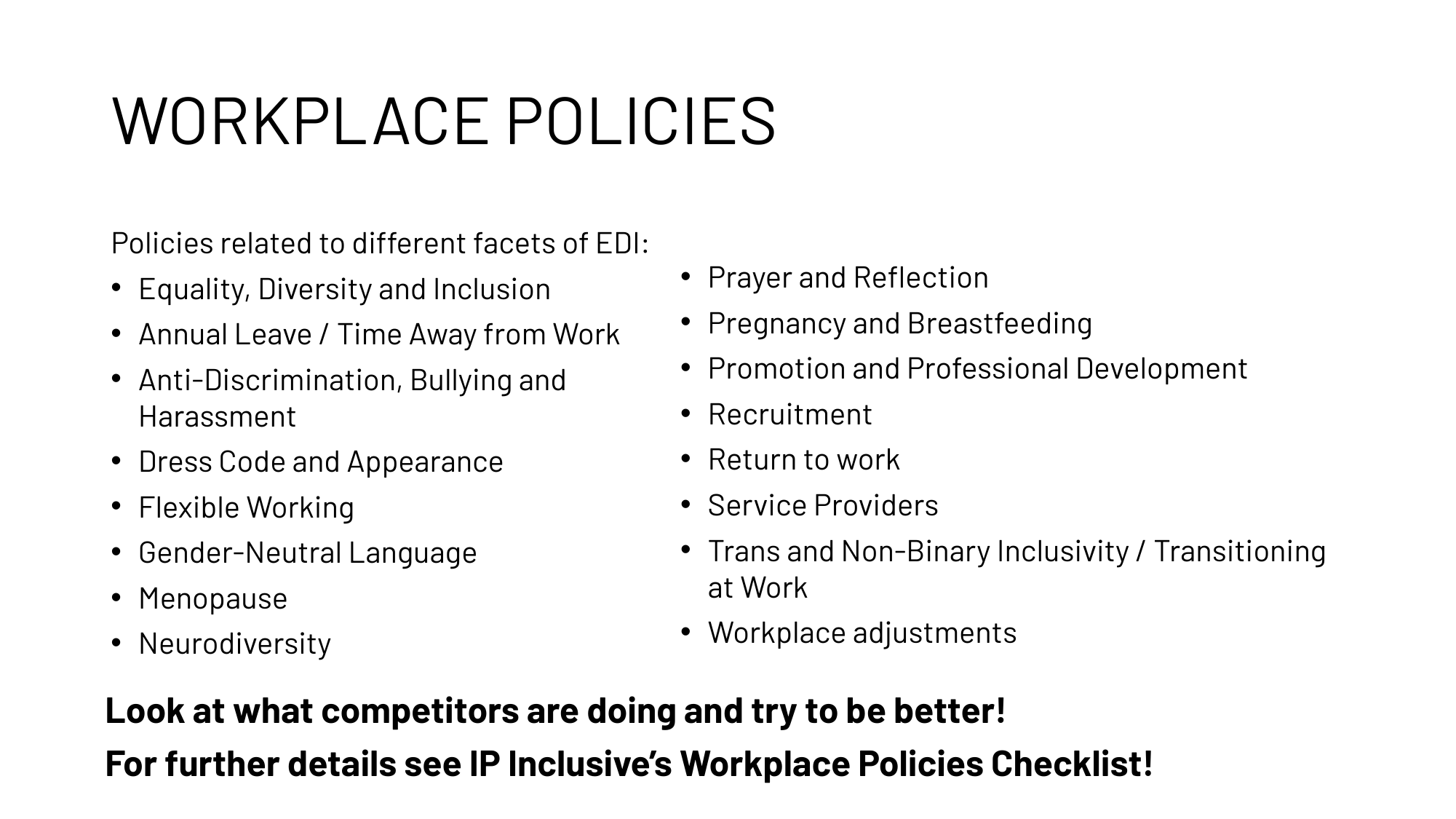

# WORKPLACE POLICIES
Policies related to different facets of EDI:
Equality, Diversity and Inclusion
Annual Leave / Time Away from Work
Anti-Discrimination, Bullying and Harassment
Dress Code and Appearance
Flexible Working
Gender-Neutral Language
Menopause
Neurodiversity

Prayer and Reflection
Pregnancy and Breastfeeding
Promotion and Professional Development
Recruitment
Return to work
Service Providers
Trans and Non-Binary Inclusivity / Transitioning at Work
Workplace adjustments

Look at what competitors are doing and try to be better!
For further details see IP Inclusive’s Workplace Policies Checklist!